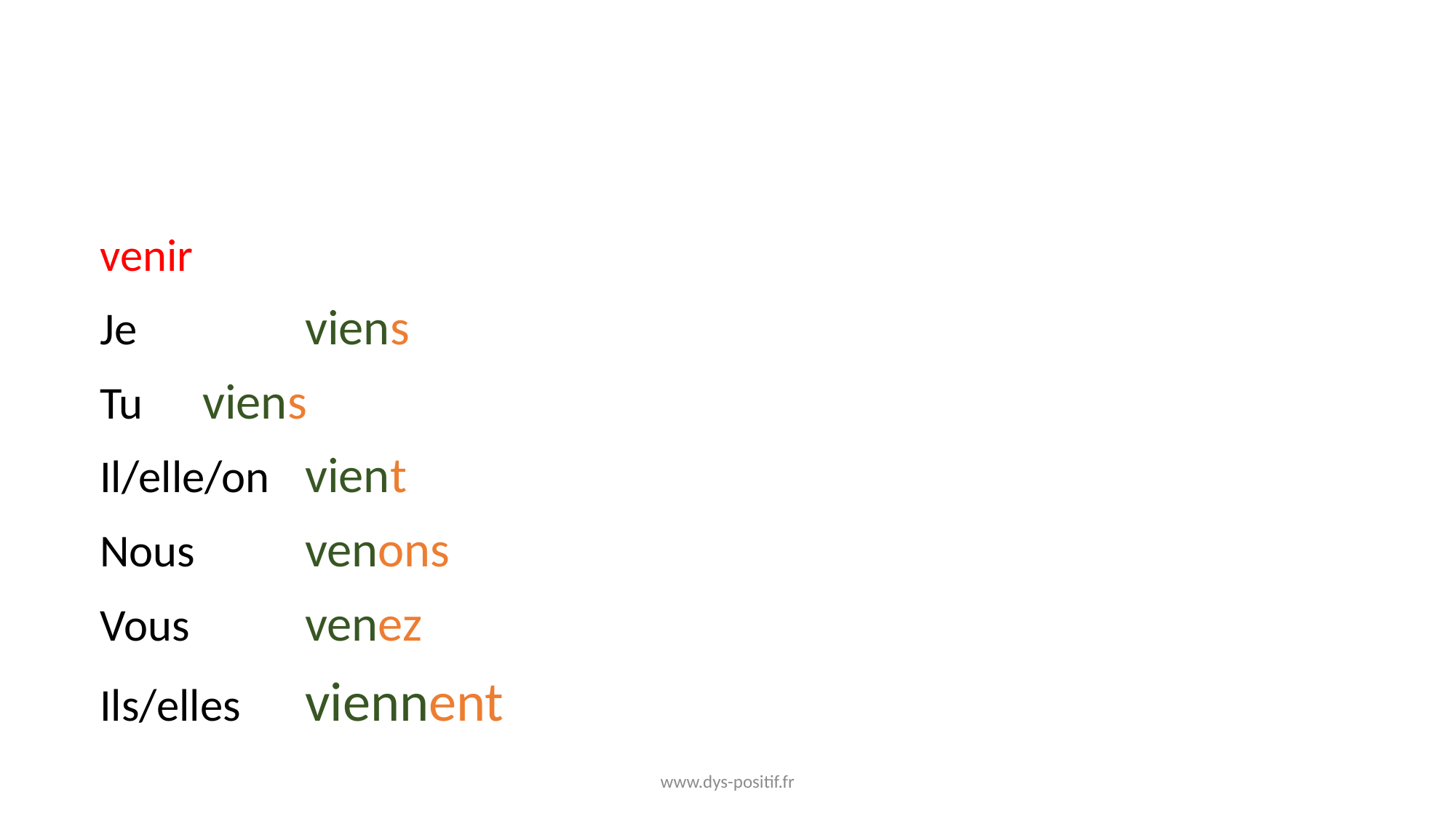

#
venir
Je 	 		viens
Tu  			viens
Il/elle/on  		vient
Nous  		venons
Vous  		venez
Ils/elles  		viennent

www.dys-positif.fr